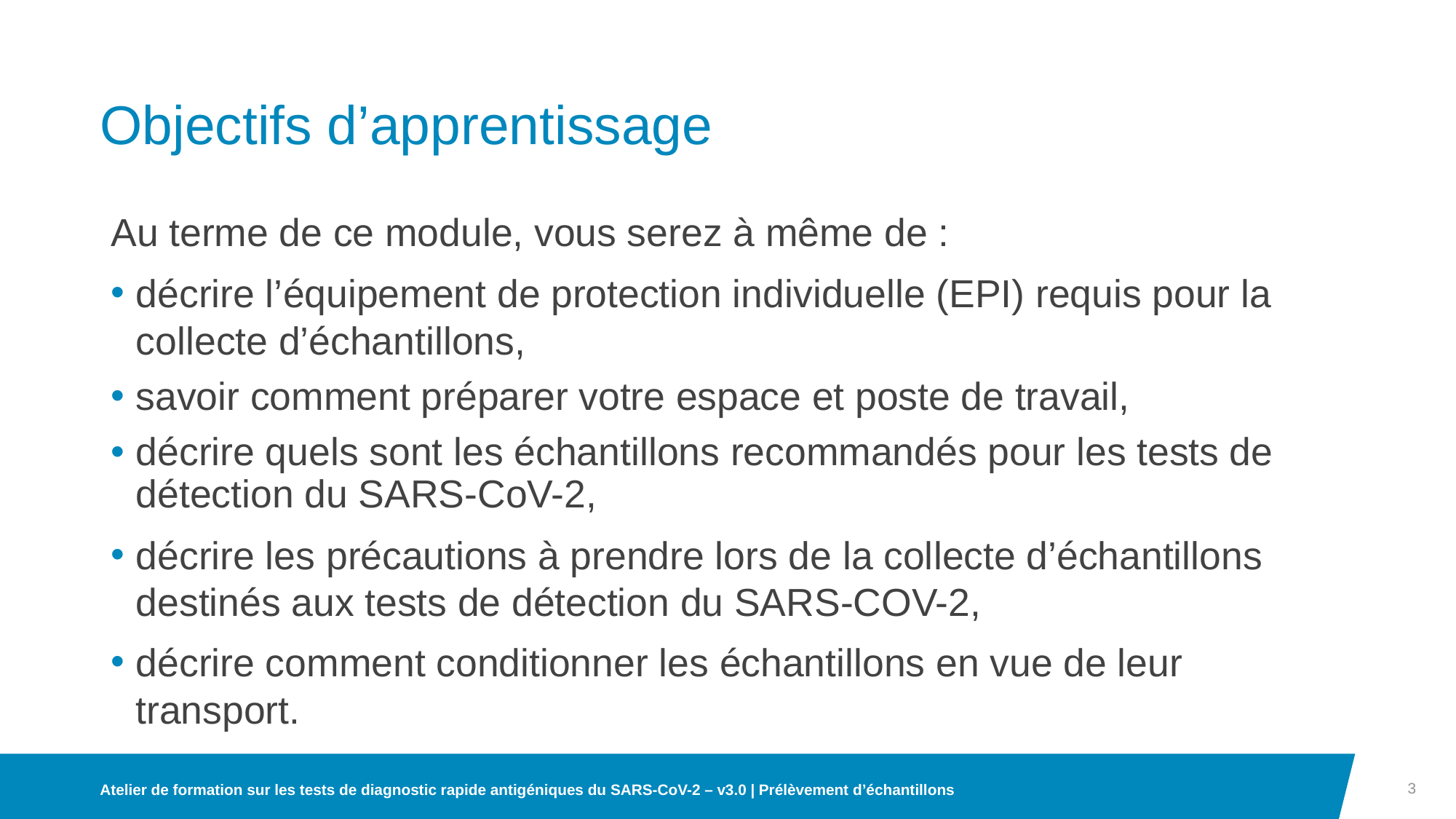

# Objectifs d’apprentissage
Au terme de ce module, vous serez à même de :
décrire l’équipement de protection individuelle (EPI) requis pour la collecte d’échantillons,
savoir comment préparer votre espace et poste de travail,
décrire quels sont les échantillons recommandés pour les tests de détection du SARS-CoV-2,
décrire les précautions à prendre lors de la collecte d’échantillons destinés aux tests de détection du SARS-COV-2,
décrire comment conditionner les échantillons en vue de leur transport.

3
Atelier de formation sur les tests de diagnostic rapide antigéniques du SARS-CoV-2 – v3.0 | Prélèvement d’échantillons